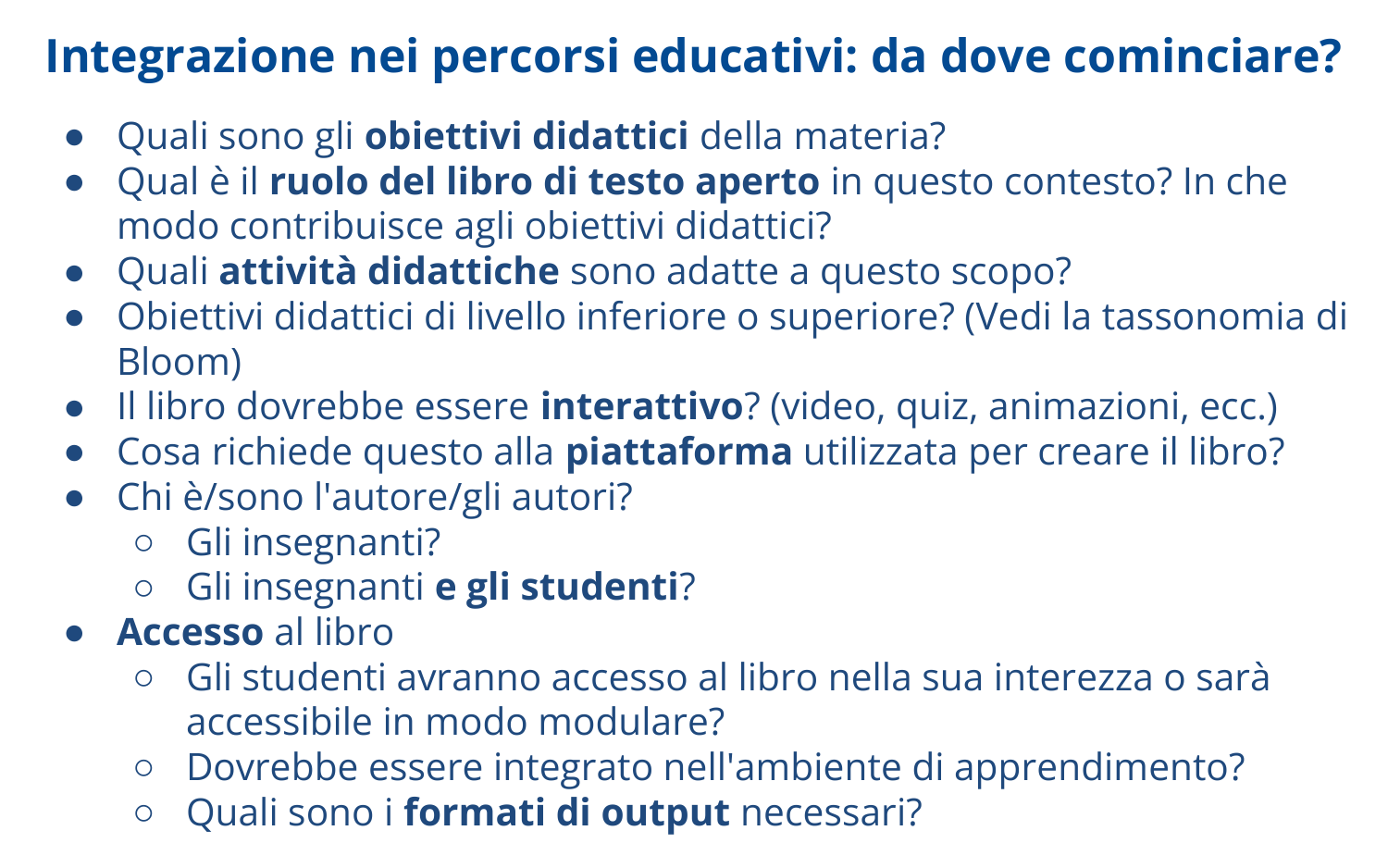

# Integrazione nei percorsi educativi: da dove cominciare?
Quali sono gli obiettivi didattici della materia?
Qual è il ruolo del libro di testo aperto in questo contesto? In che modo contribuisce agli obiettivi didattici?
Quali attività didattiche sono adatte a questo scopo?
Obiettivi didattici di livello inferiore o superiore? (Vedi la tassonomia di Bloom)
Il libro dovrebbe essere interattivo? (video, quiz, animazioni, ecc.)
Cosa richiede questo alla piattaforma utilizzata per creare il libro?
Chi è/sono l'autore/gli autori?
Gli insegnanti?
Gli insegnanti e gli studenti?
Accesso al libro
Gli studenti avranno accesso al libro nella sua interezza o sarà accessibile in modo modulare?
Dovrebbe essere integrato nell'ambiente di apprendimento?
Quali sono i formati di output necessari?